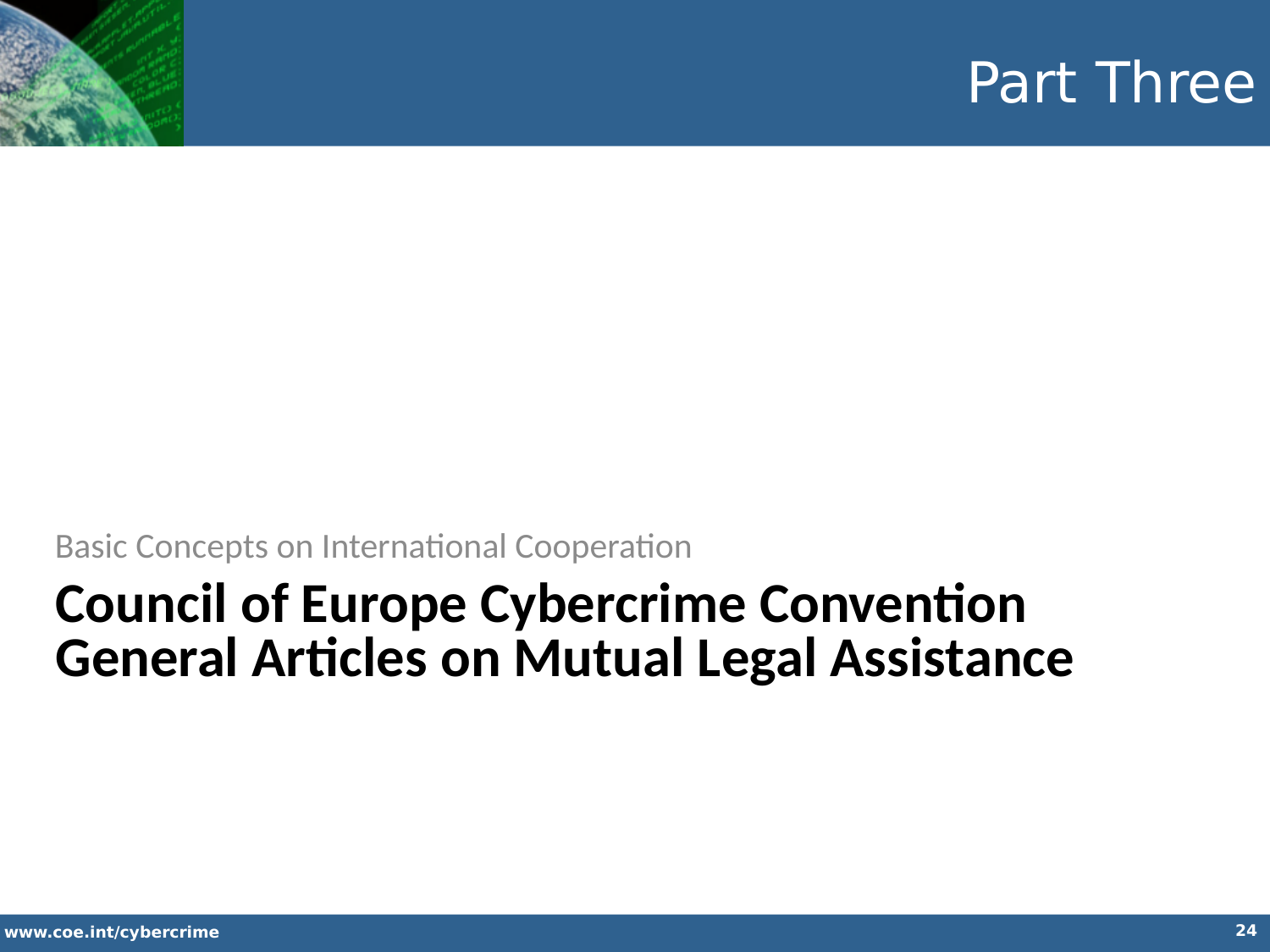

Part Three
Basic Concepts on International Cooperation
Council of Europe Cybercrime Convention General Articles on Mutual Legal Assistance
24